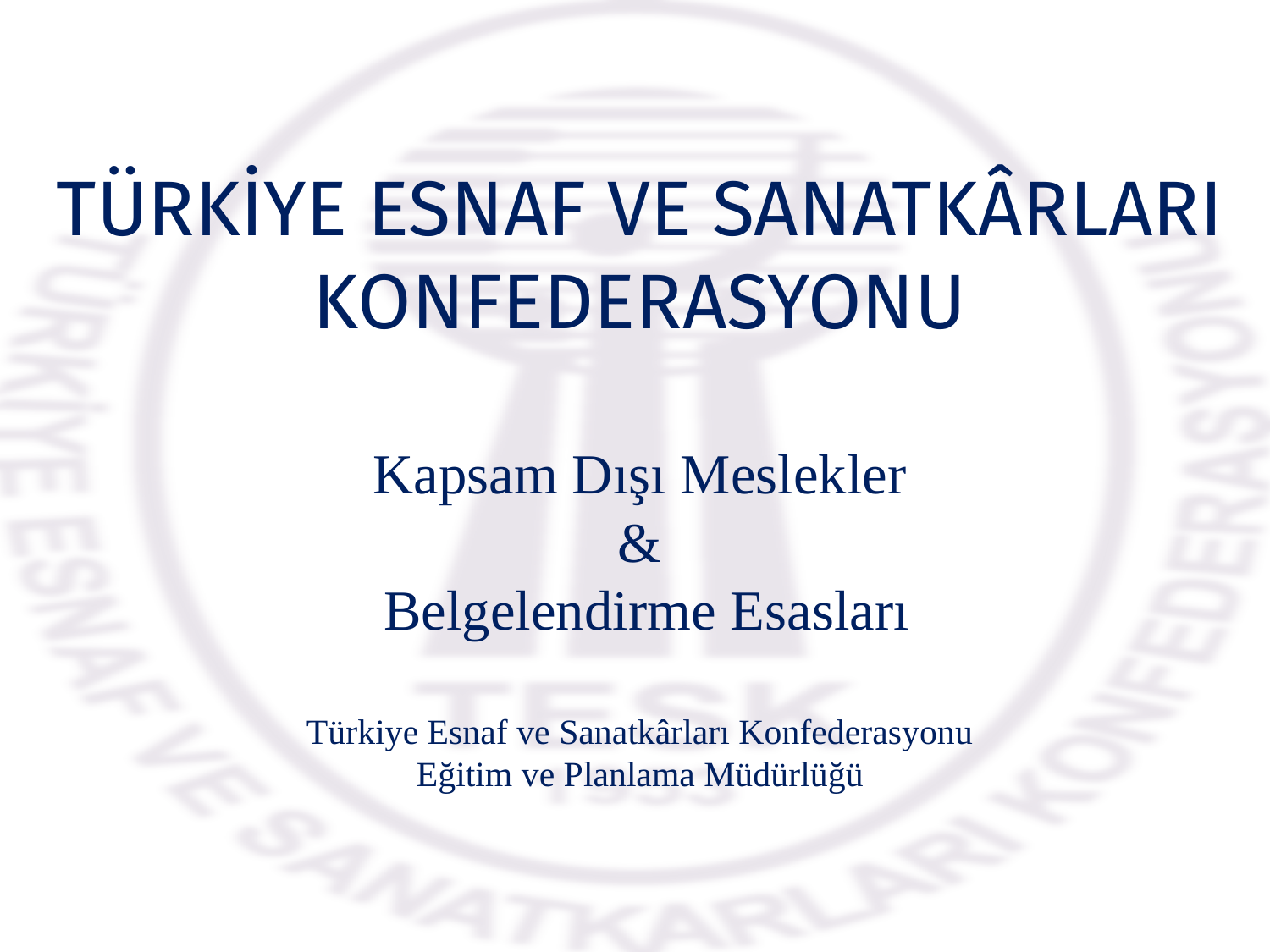

# TÜRKİYE ESNAF VE SANATKÂRLARI KONFEDERASYONU Kapsam Dışı Meslekler & Belgelendirme Esasları Türkiye Esnaf ve Sanatkârları Konfederasyonu Eğitim ve Planlama Müdürlüğü